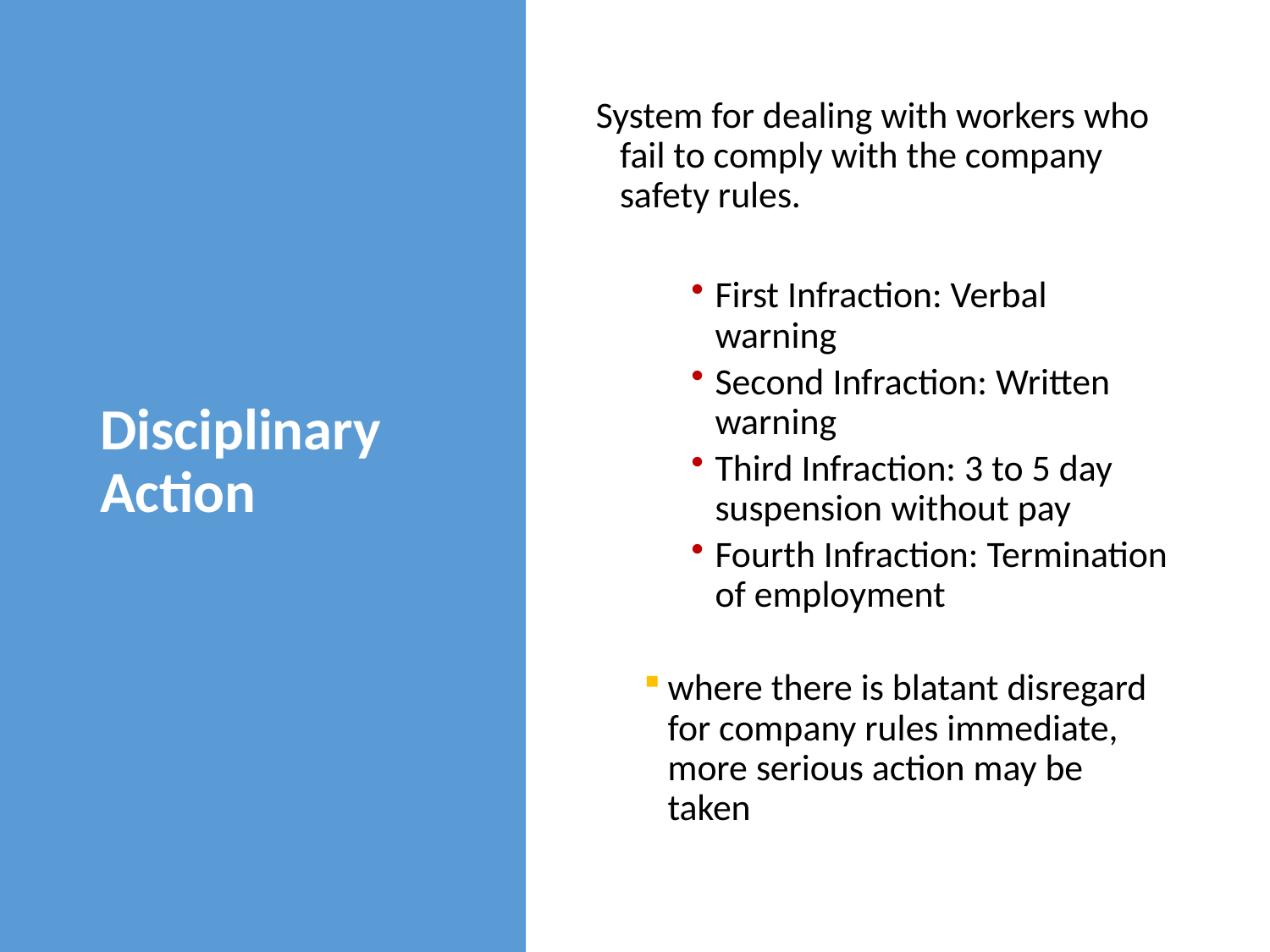

# Disciplinary Action
System for dealing with workers who fail to comply with the company safety rules.

First Infraction: Verbal warning
Second Infraction: Written warning
Third Infraction: 3 to 5 day suspension without pay
Fourth Infraction: Termination of employment

where there is blatant disregard for company rules immediate, more serious action may be taken